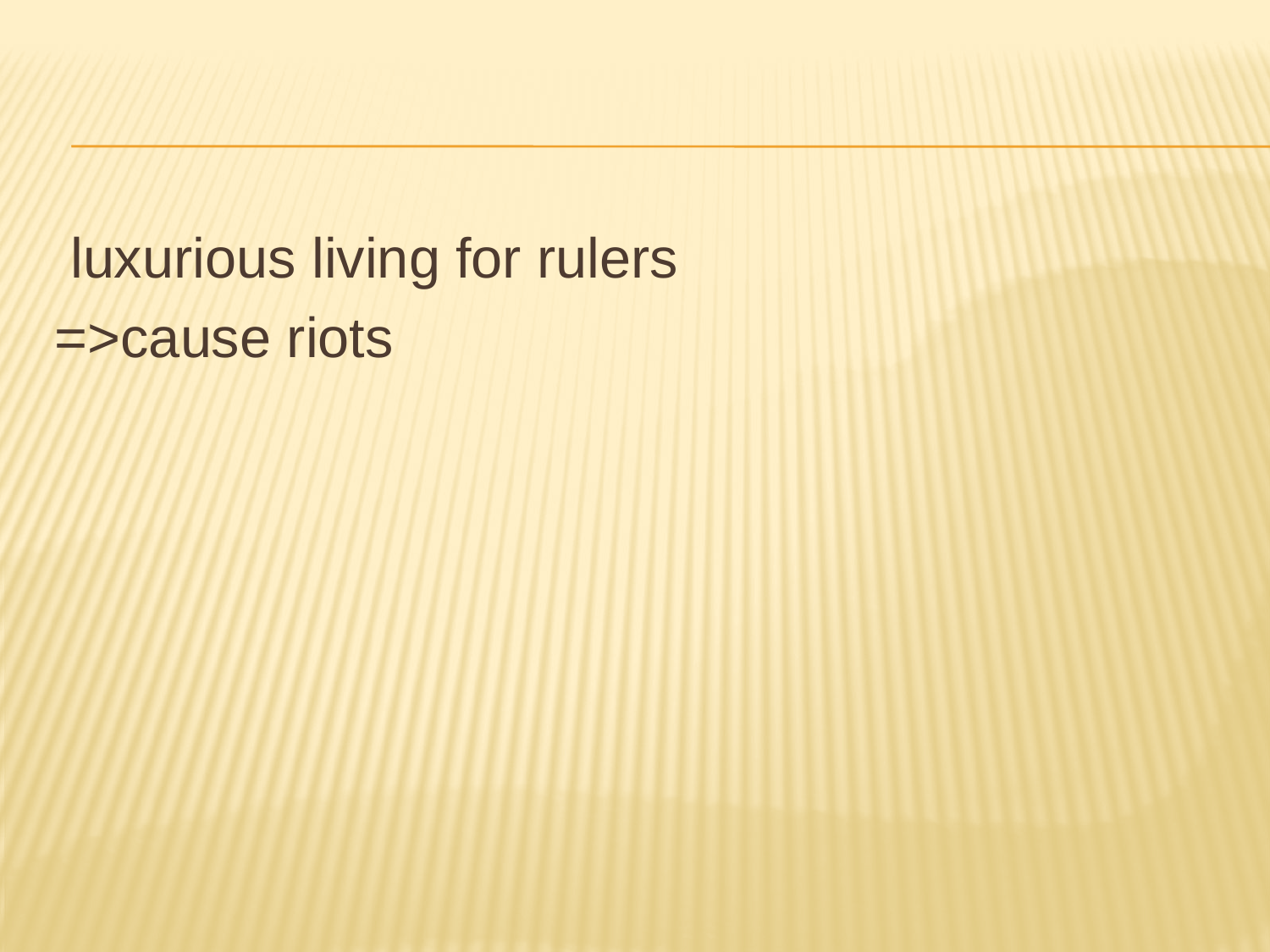

#
 luxurious living for rulers
=>cause riots